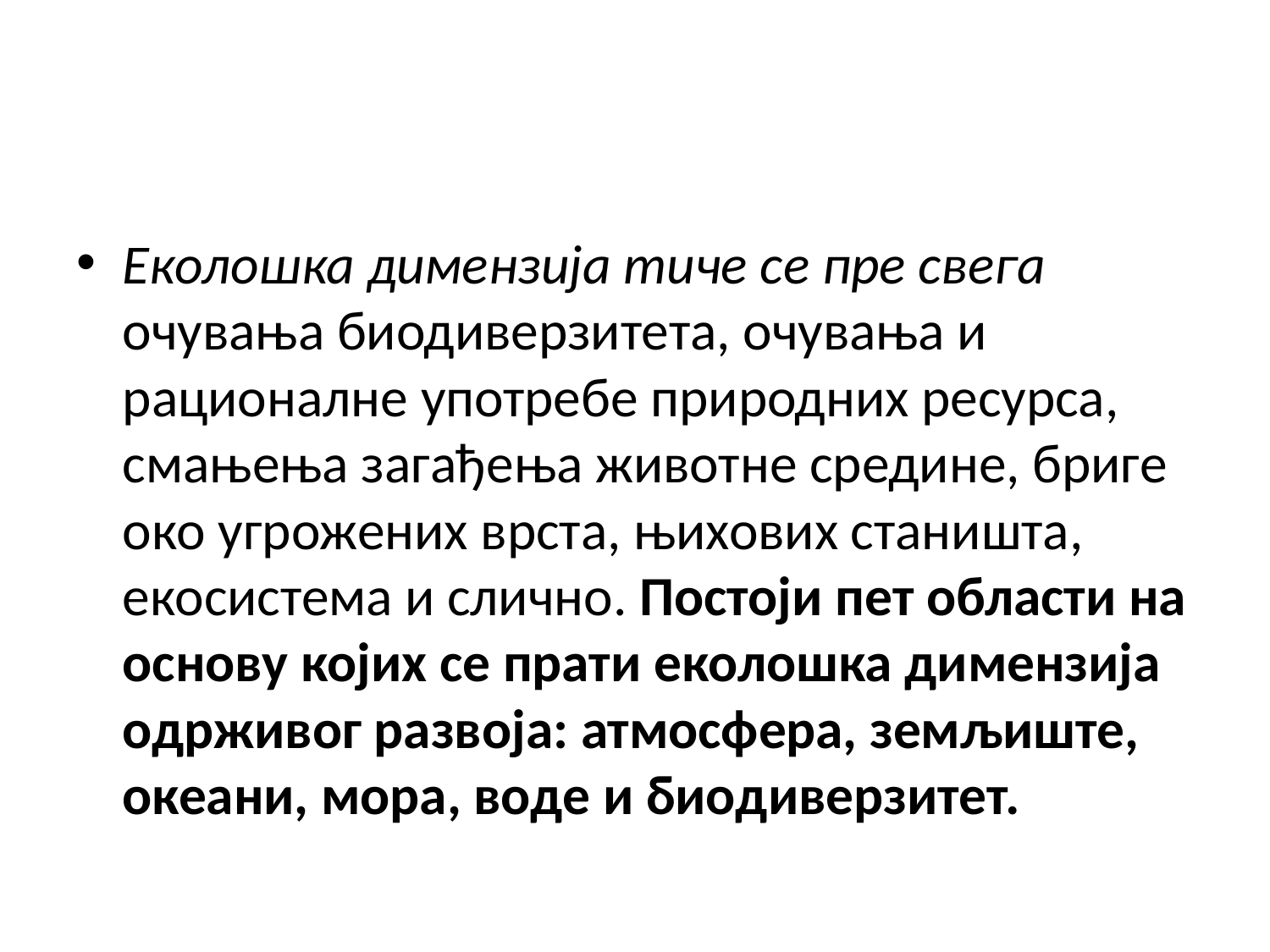

#
Еколошка димензија тиче се пре свега очувања биодиверзитета, очувања и рационалне употребе природних ресурса, смањења загађења животне средине, бриге око угрожених врста, њихових станишта, екосистема и слично. Постоји пет области на основу којих се прати еколошка димензија одрживог развоја: атмосфера, земљиште, океани, мора, воде и биодиверзитет.